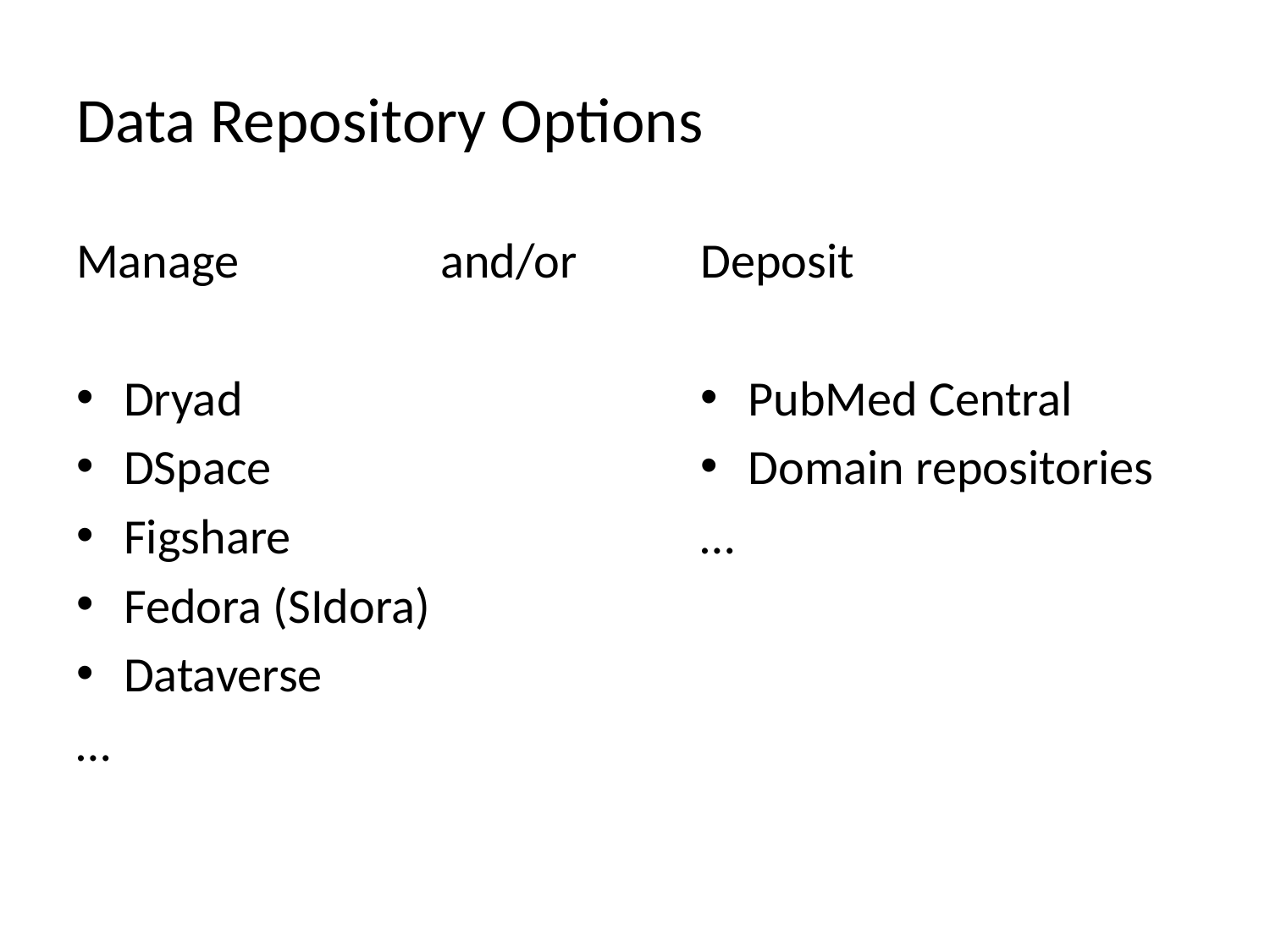

# Data Repository Options
Manage                  and/or

Dryad
DSpace
Figshare
Fedora (SIdora)
Dataverse
…
Deposit

PubMed Central
Domain repositories
…